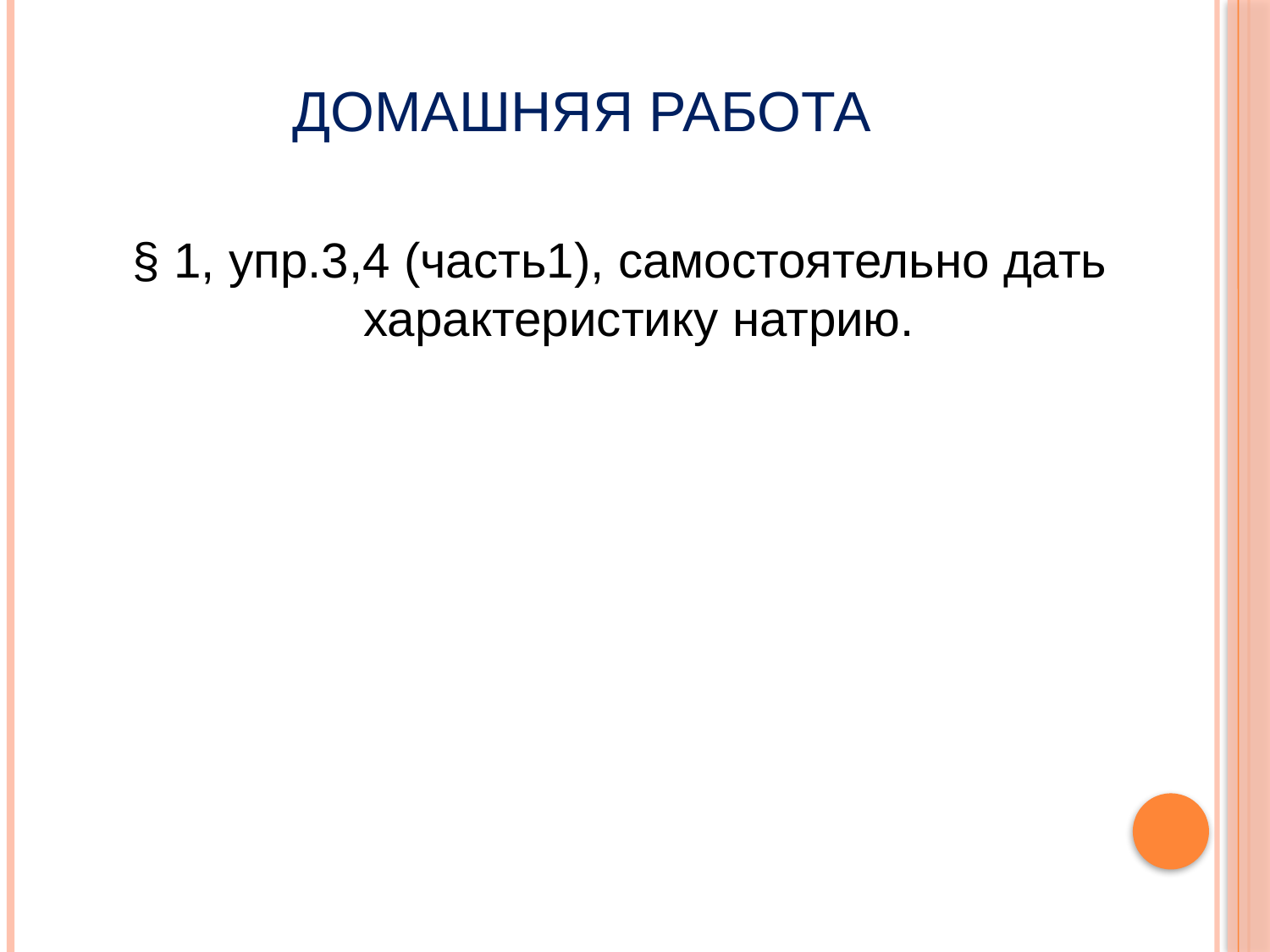

# Домашняя работа
§ 1, упр.3,4 (часть1), самостоятельно дать характеристику натрию.